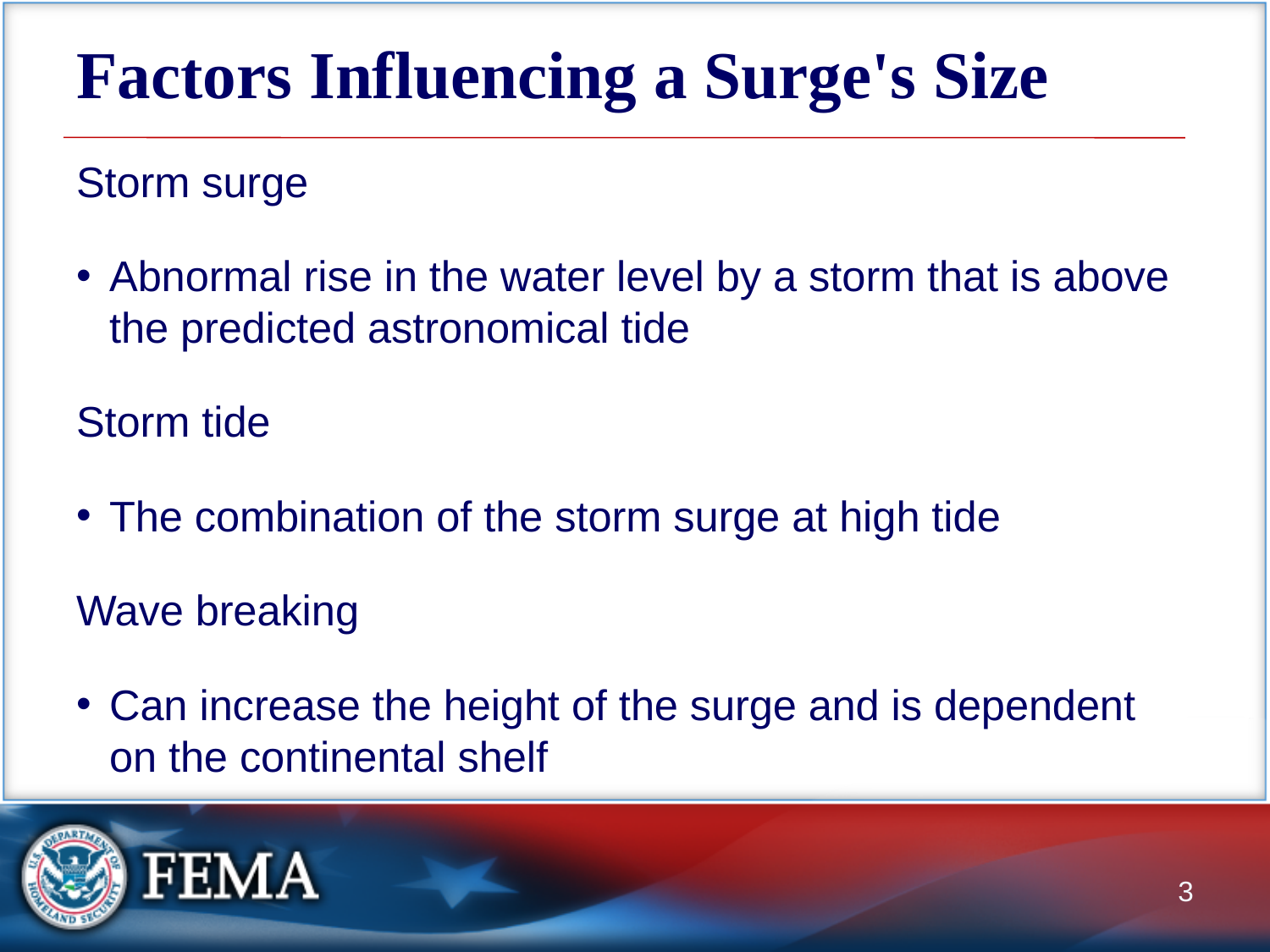

# Factors Influencing a Surge's Size
Storm surge
Abnormal rise in the water level by a storm that is above the predicted astronomical tide
Storm tide
The combination of the storm surge at high tide
Wave breaking
Can increase the height of the surge and is dependent on the continental shelf
3